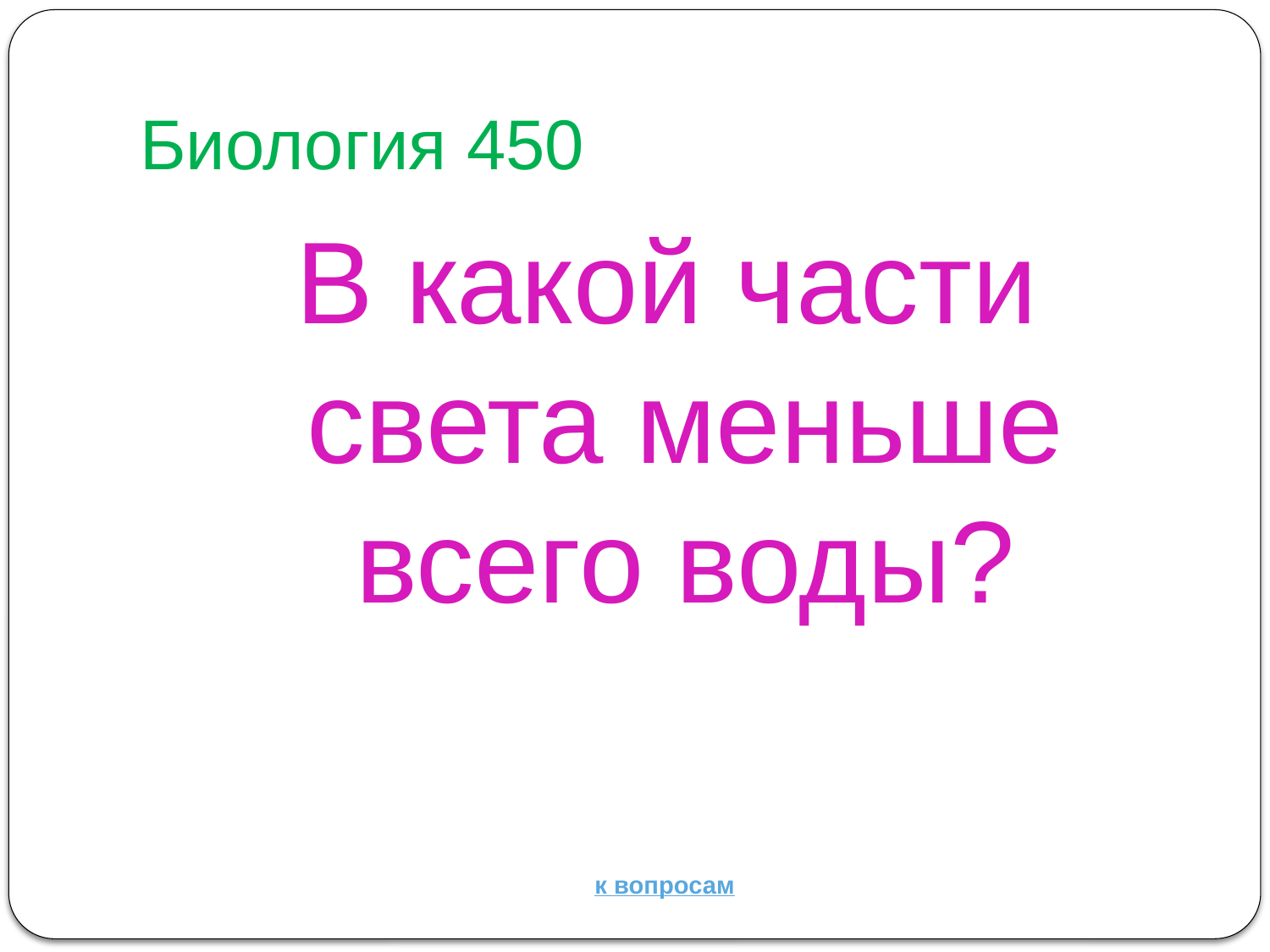

# Биология 450
В какой части света меньше всего воды?
к вопросам